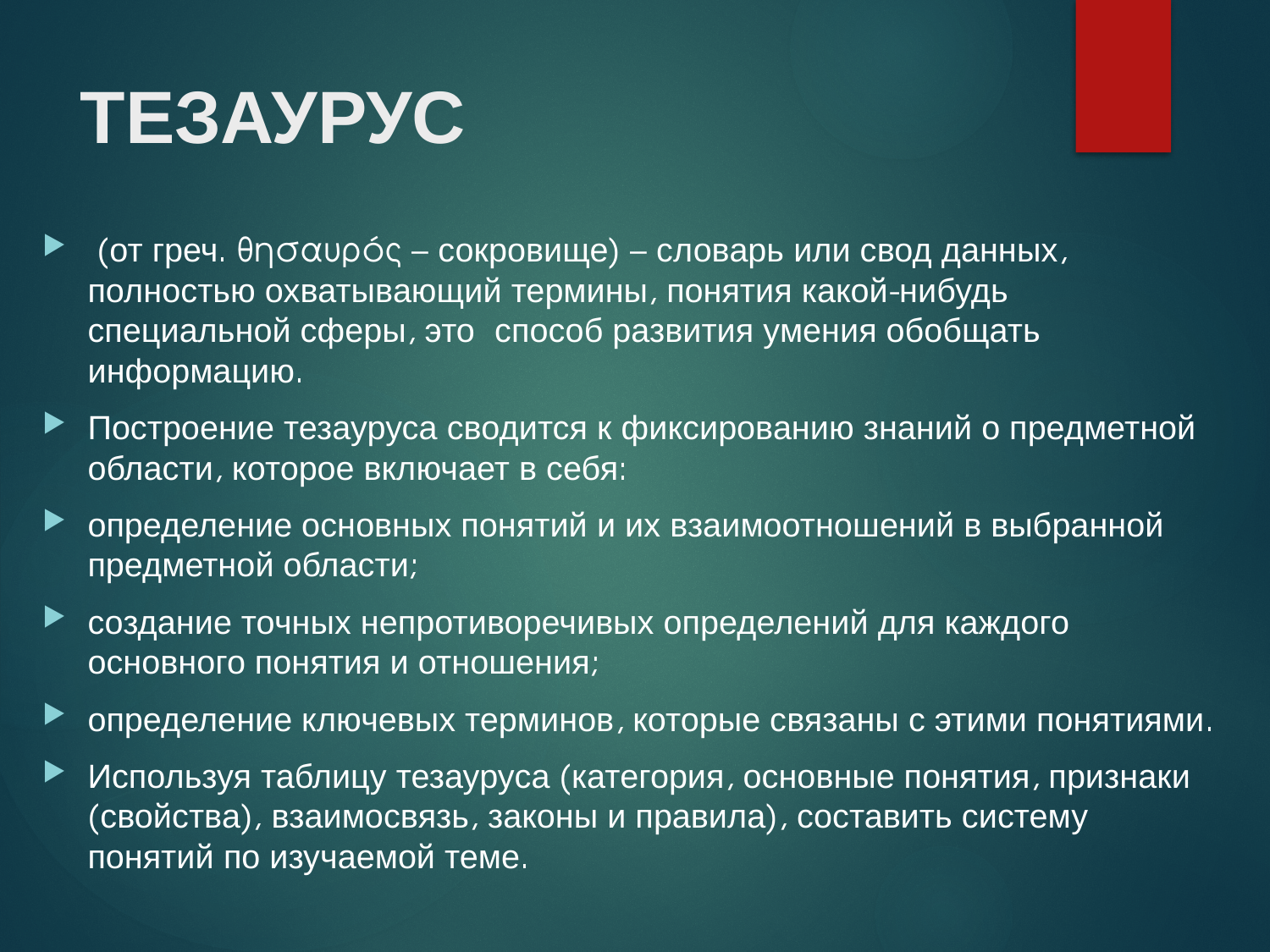

# ТЕЗАУРУС
 (от греч. θησαυρός – сокровище) – словарь или свод данных, полностью охватывающий термины, понятия какой-нибудь специальной сферы, это  способ развития умения обобщать информацию.
Построение тезауруса сводится к фиксированию знаний о предметной области, которое включает в себя:
определение основных понятий и их взаимоотношений в выбранной предметной области;
создание точных непротиворечивых определений для каждого основного понятия и отношения;
определение ключевых терминов, которые связаны с этими понятиями.
Используя таблицу тезауруса (категория, основные понятия, признаки (свойства), взаимосвязь, законы и правила), составить систему понятий по изучаемой теме.